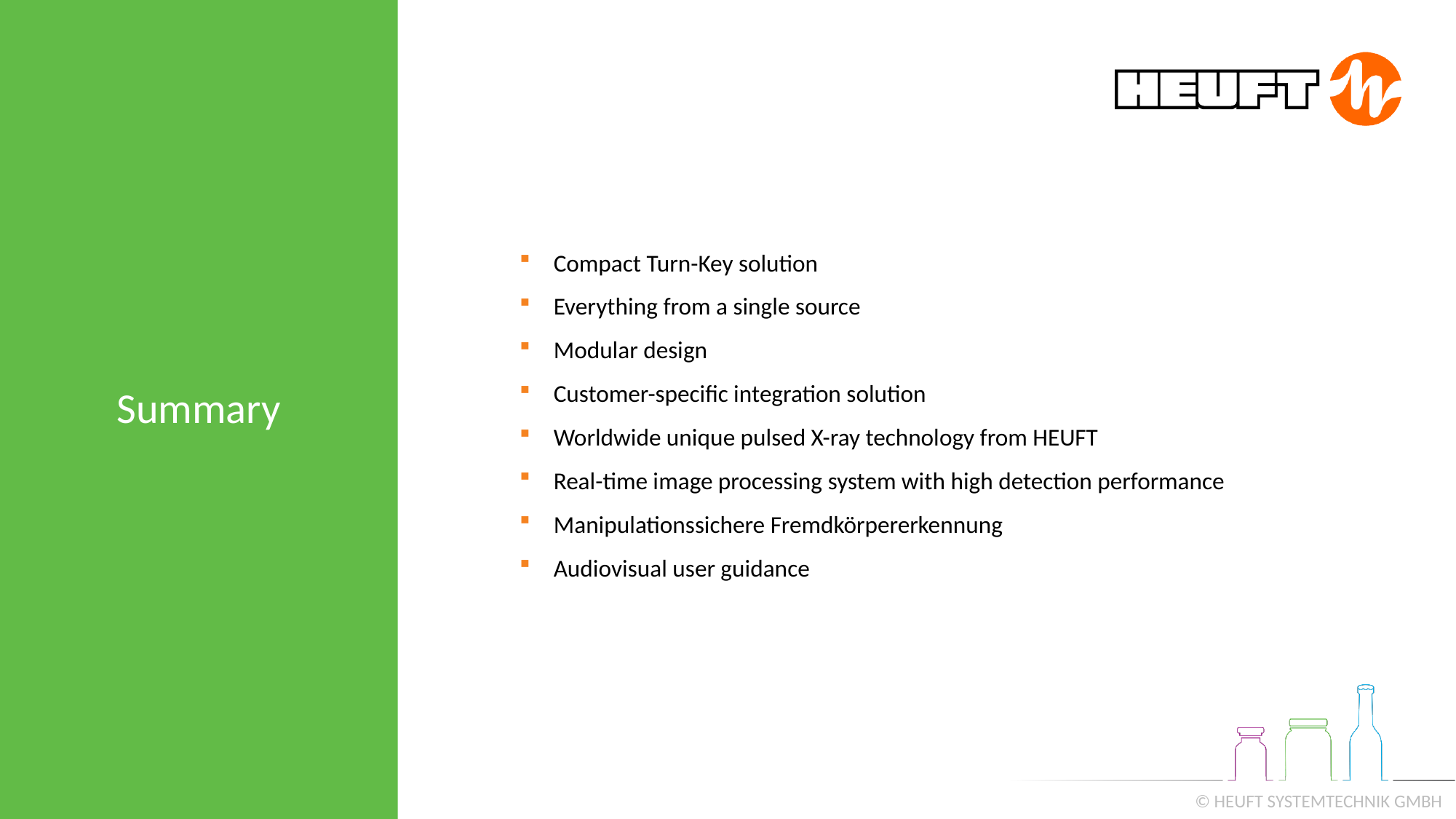

Summary
Compact Turn-Key solution
Everything from a single source
Modular design
Customer-specific integration solution
Worldwide unique pulsed X-ray technology from HEUFT
Real-time image processing system with high detection performance
Manipulationssichere Fremdkörpererkennung
Audiovisual user guidance